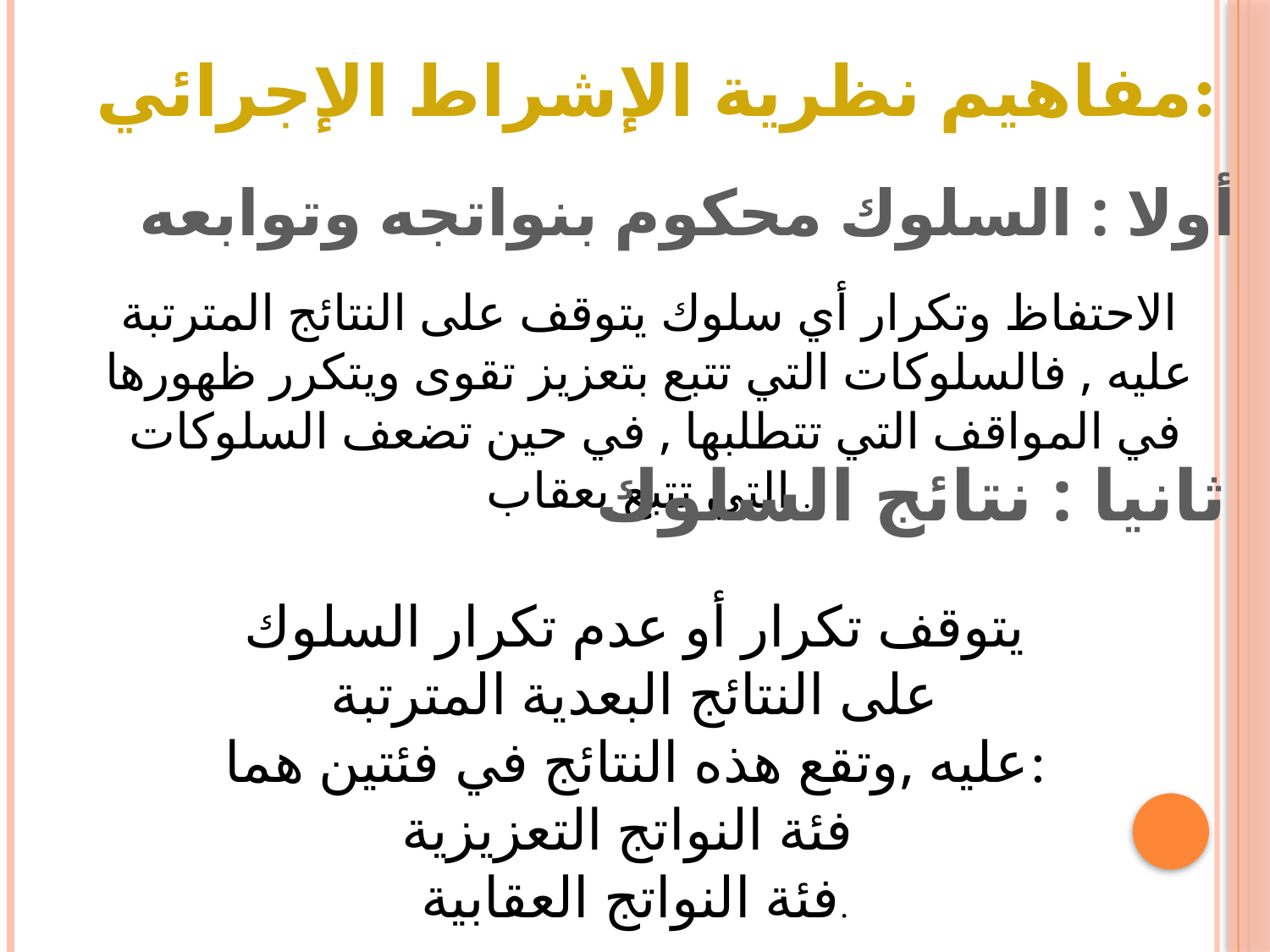

مفاهيم نظرية الإشراط الإجرائي:
أولا : السلوك محكوم بنواتجه وتوابعه
الاحتفاظ وتكرار أي سلوك يتوقف على النتائج المترتبة عليه , فالسلوكات التي تتبع بتعزيز تقوى ويتكرر ظهورها في المواقف التي تتطلبها , في حين تضعف السلوكات  التي تتبع بعقاب .
ثانيا : نتائج السلوك
يتوقف تكرار أو عدم تكرار السلوك على النتائج البعدية المترتبة عليه ,وتقع هذه النتائج في فئتين هما:
فئة النواتج التعزيزية
فئة النواتج العقابية.